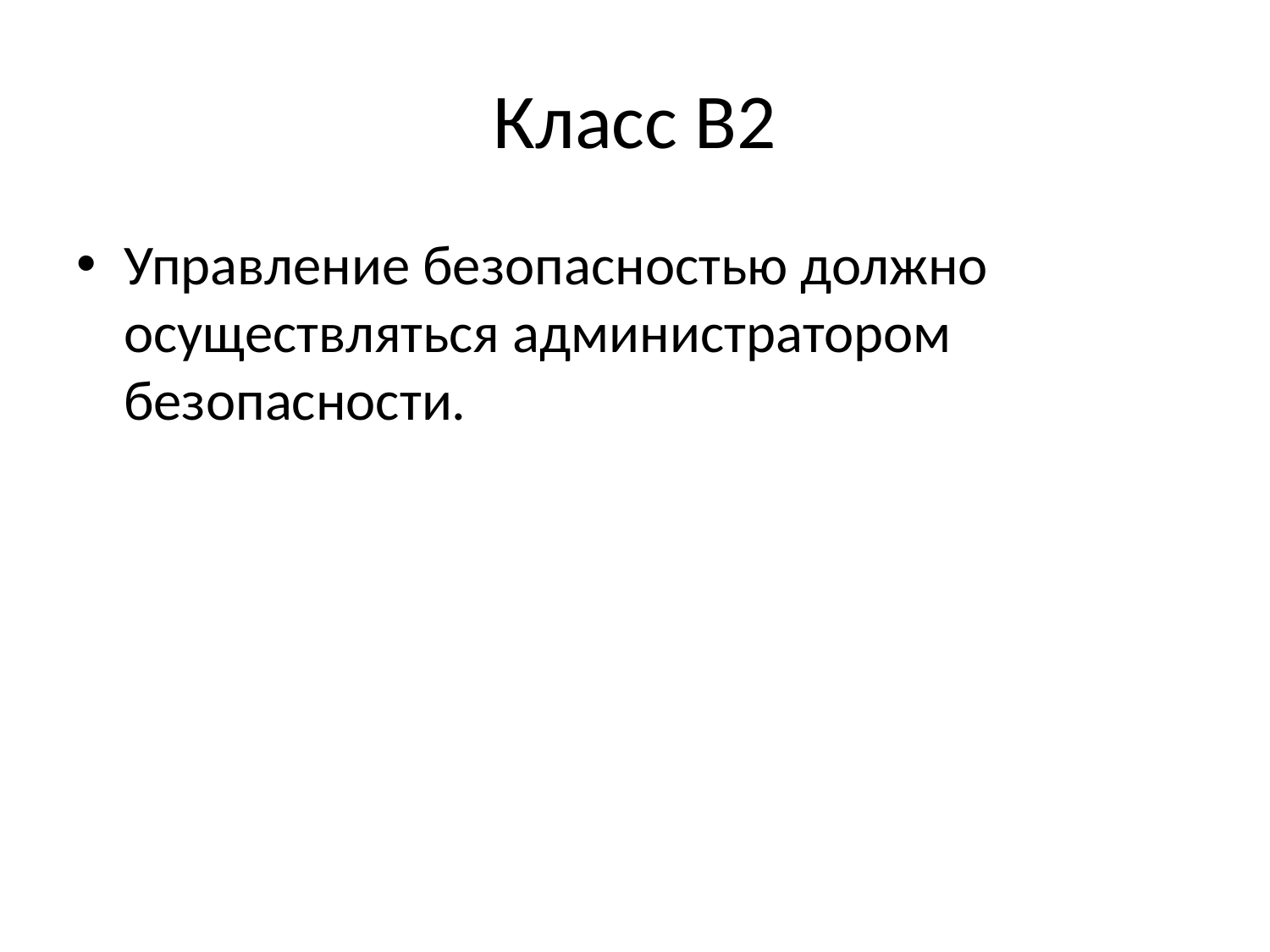

# Класс B2
Управление безопасностью должно осуществляться администратором безопасности.